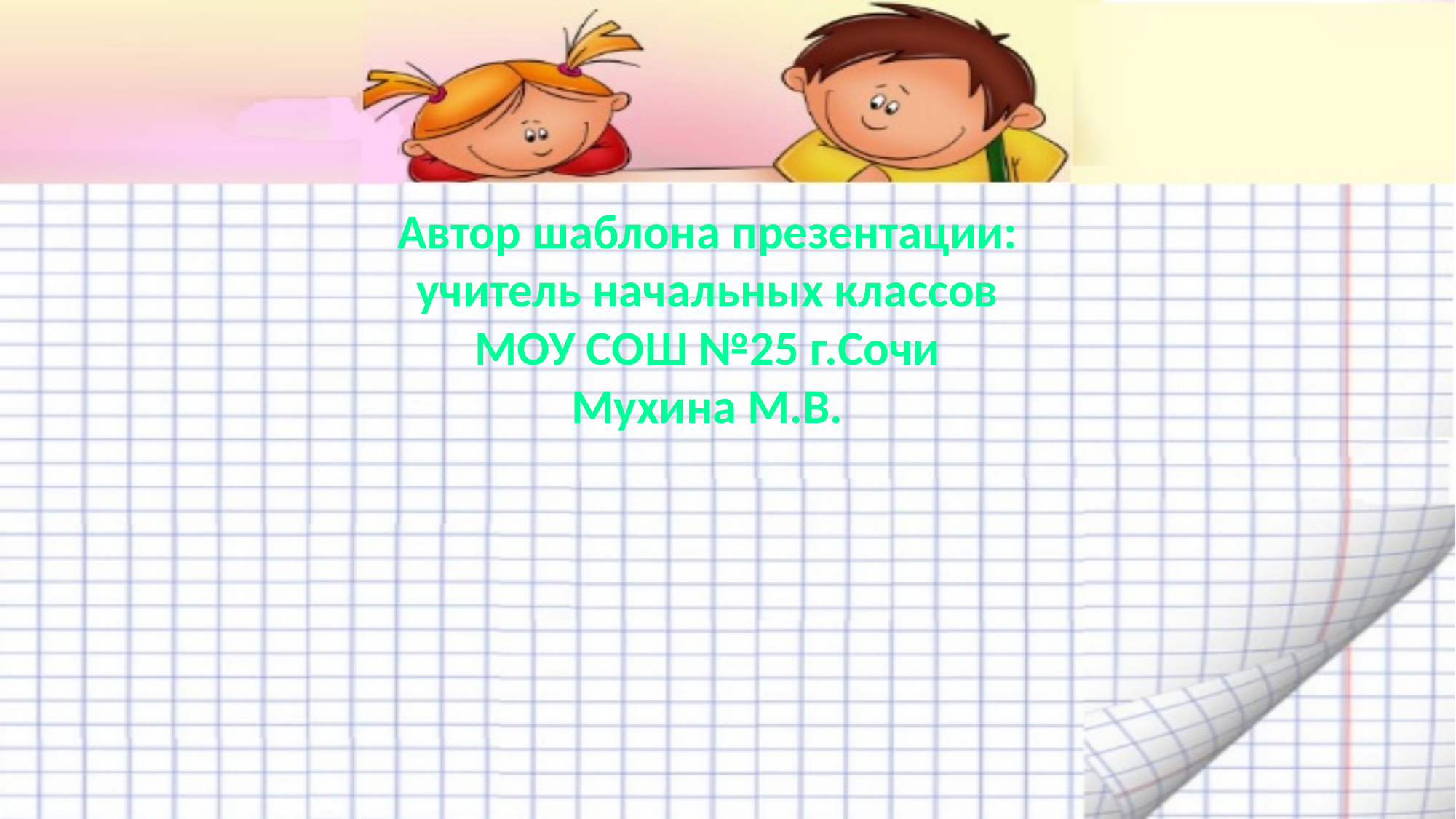

Автор шаблона презентации:
учитель начальных классов
МОУ СОШ №25 г.Сочи
Мухина М.В.